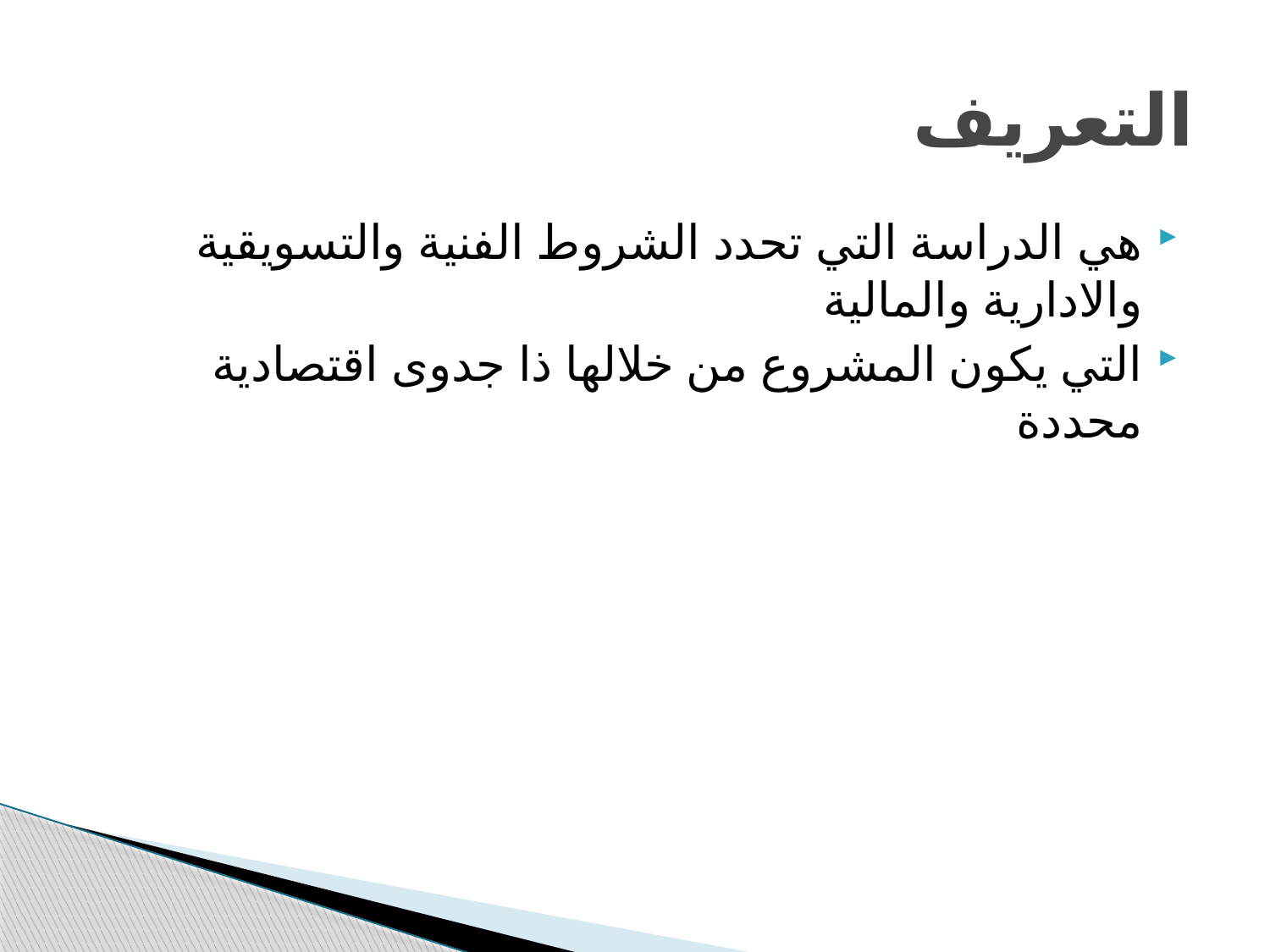

# التعريف
هي الدراسة التي تحدد الشروط الفنية والتسويقية والادارية والمالية
التي يكون المشروع من خلالها ذا جدوى اقتصادية محددة